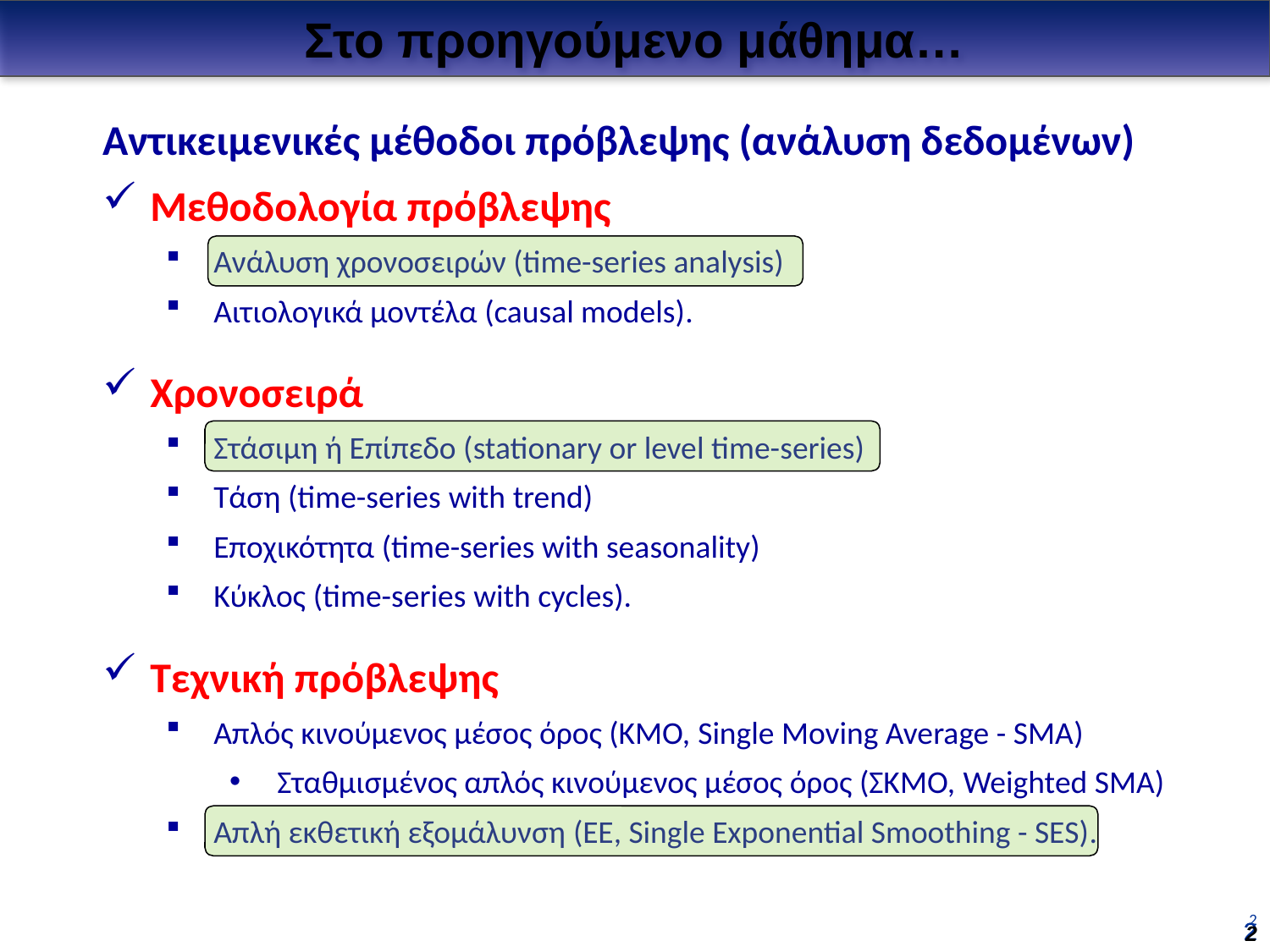

Στο προηγούμενο μάθημα…
Αντικειμενικές μέθοδοι πρόβλεψης (ανάλυση δεδομένων)
Μεθοδολογία πρόβλεψης
Ανάλυση χρονοσειρών (time-series analysis)
Αιτιολογικά μοντέλα (causal models).
Χρονοσειρά
Στάσιμη ή Επίπεδο (stationary or level time-series)
Τάση (time-series with trend)
Εποχικότητα (time-series with seasonality)
Κύκλος (time-series with cycles).
Τεχνική πρόβλεψης
Απλός κινούμενος μέσος όρος (ΚΜΟ, Single Moving Average - SMA)
Σταθμισμένος απλός κινούμενος μέσος όρος (ΣΚΜΟ, Weighted SMA)
Απλή εκθετική εξομάλυνση (ΕΕ, Single Exponential Smoothing - SES).

2
2
2
2